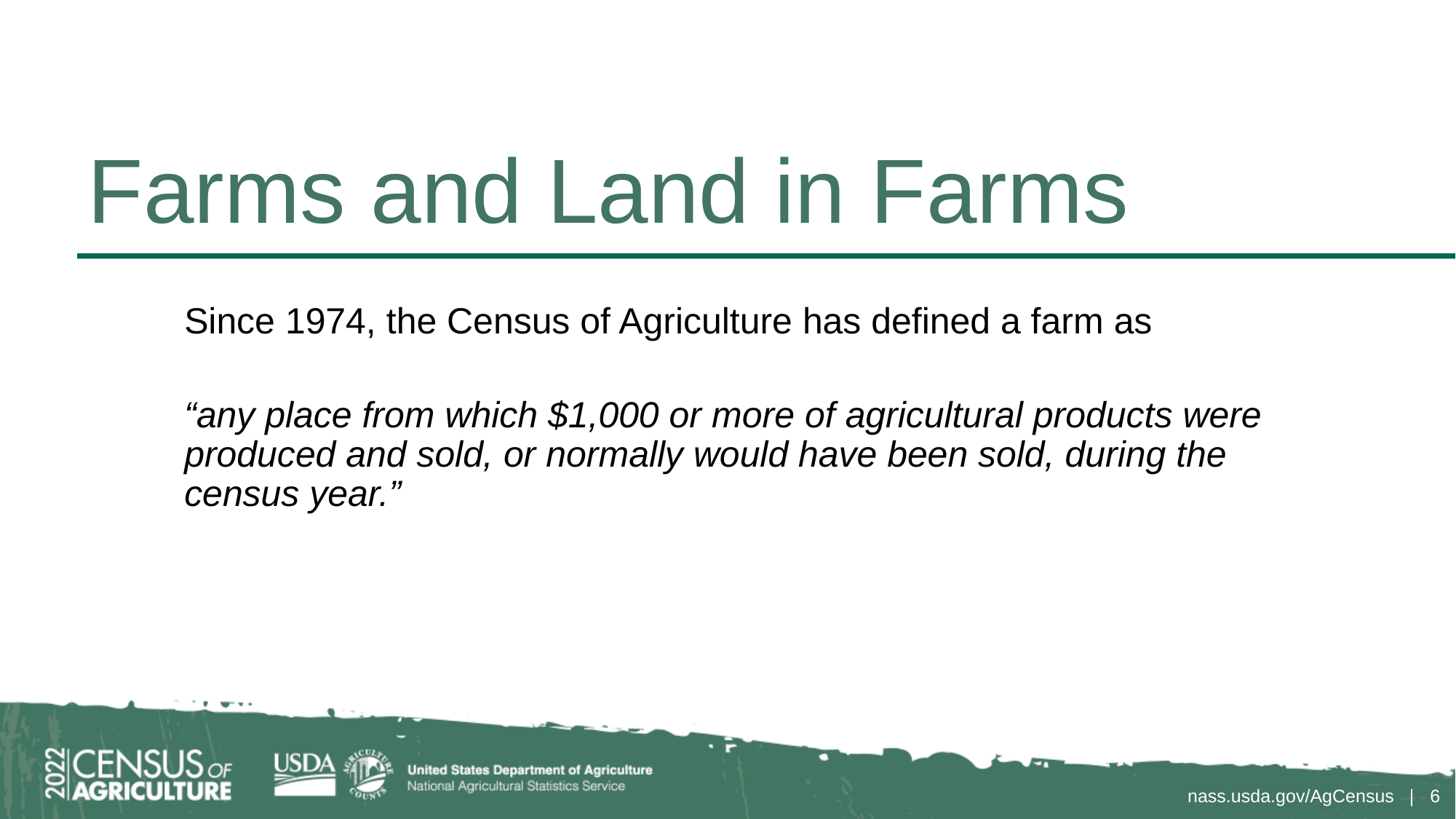

Farms and Land in Farms
Since 1974, the Census of Agriculture has defined a farm as

“any place from which $1,000 or more of agricultural products were produced and sold, or normally would have been sold, during the census year.”